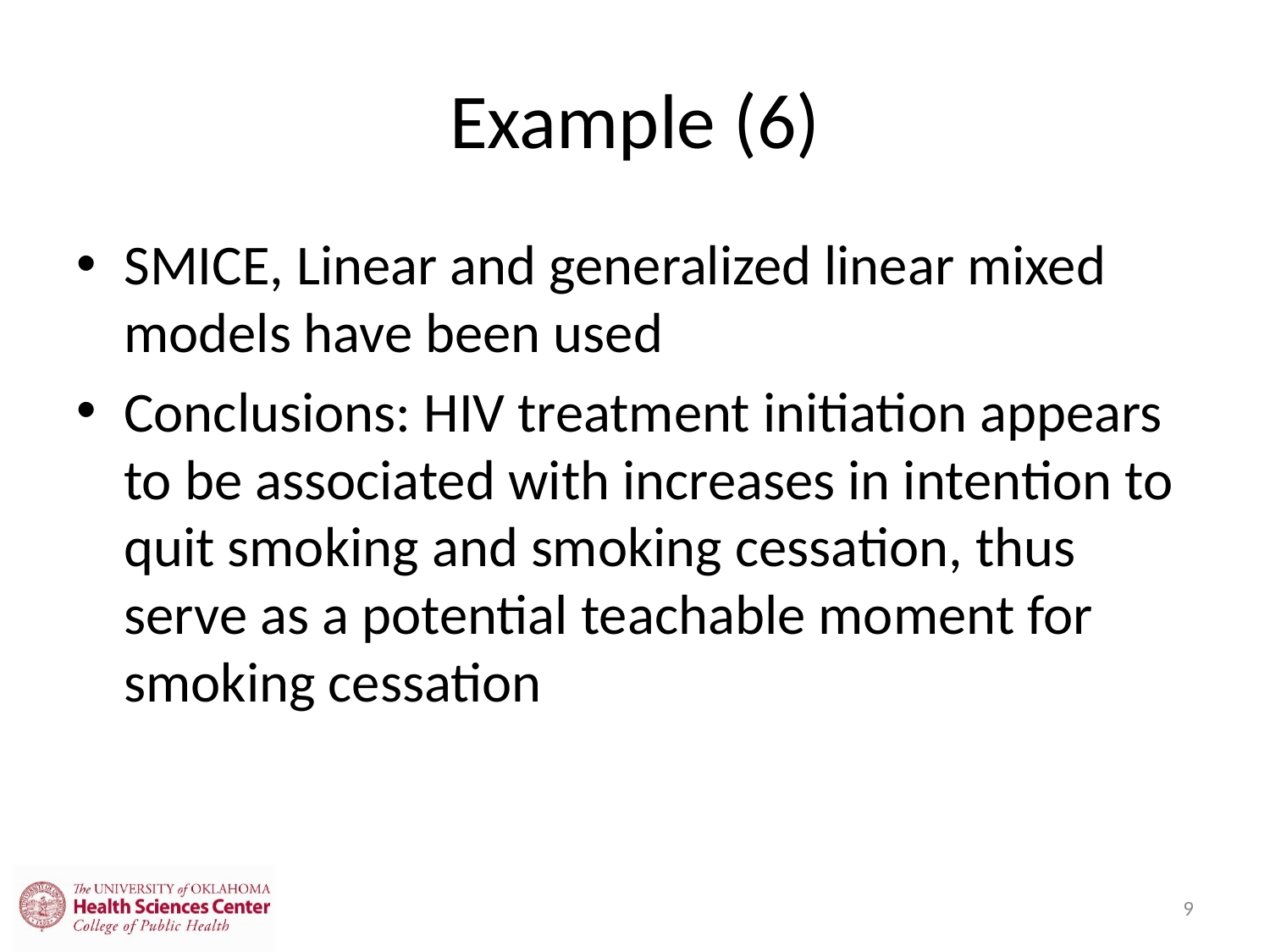

# Example (6)
SMICE, Linear and generalized linear mixed models have been used
Conclusions: HIV treatment initiation appears to be associated with increases in intention to quit smoking and smoking cessation, thus serve as a potential teachable moment for smoking cessation

9